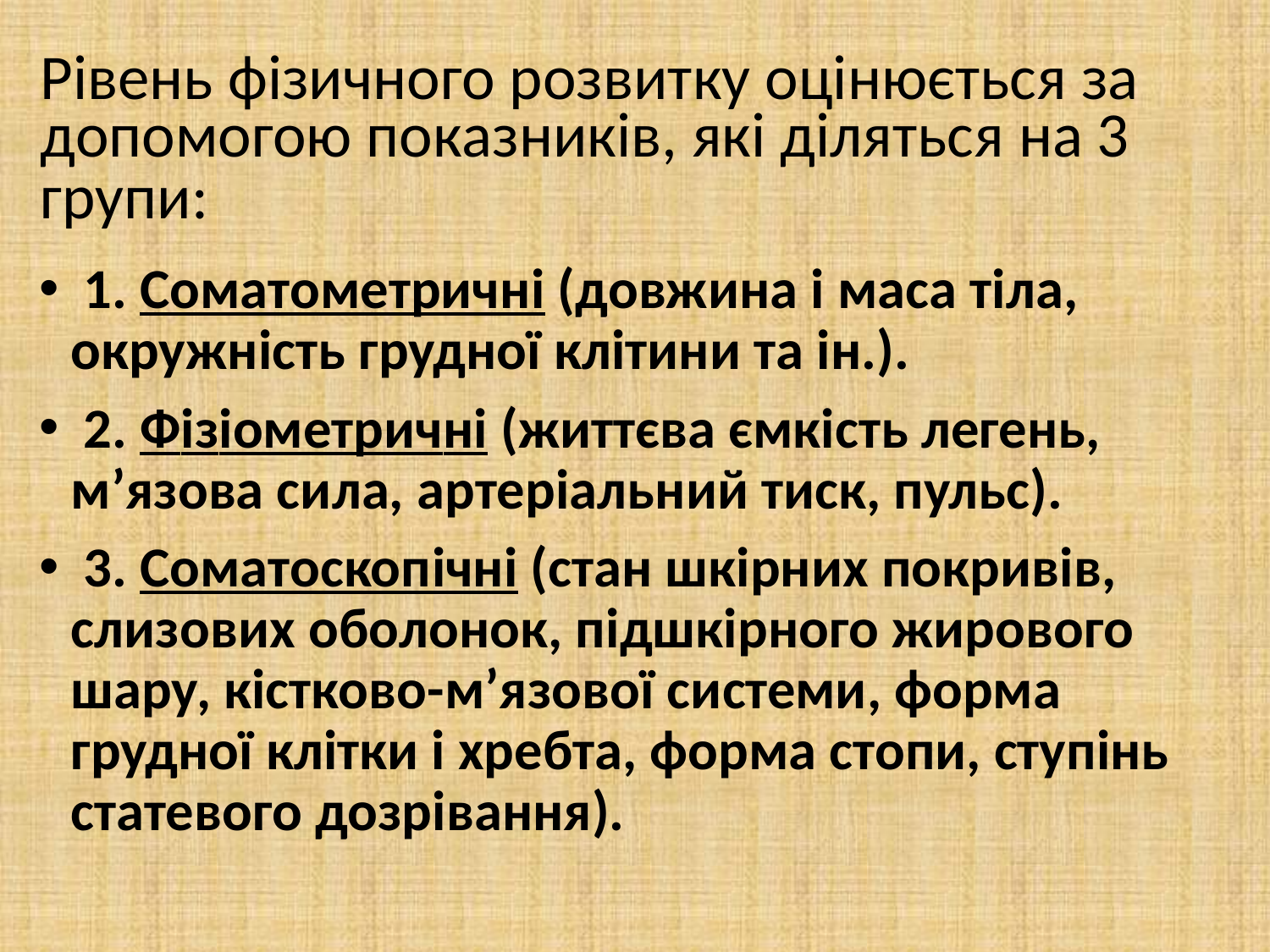

# Рівень фізичного розвитку оцінюється за допомогою показників, які діляться на 3 групи:
 1. Соматометричні (довжина і маса тіла, окружність грудної клітини та ін.).
 2. Фізіометричні (життєва ємкість легень, м’язова сила, артеріальний тиск, пульс).
 3. Соматоскопічні (стан шкірних покривів, слизових оболонок, підшкірного жирового шару, кістково-м’язової системи, форма грудної клітки і хребта, форма стопи, ступінь статевого дозрівання).